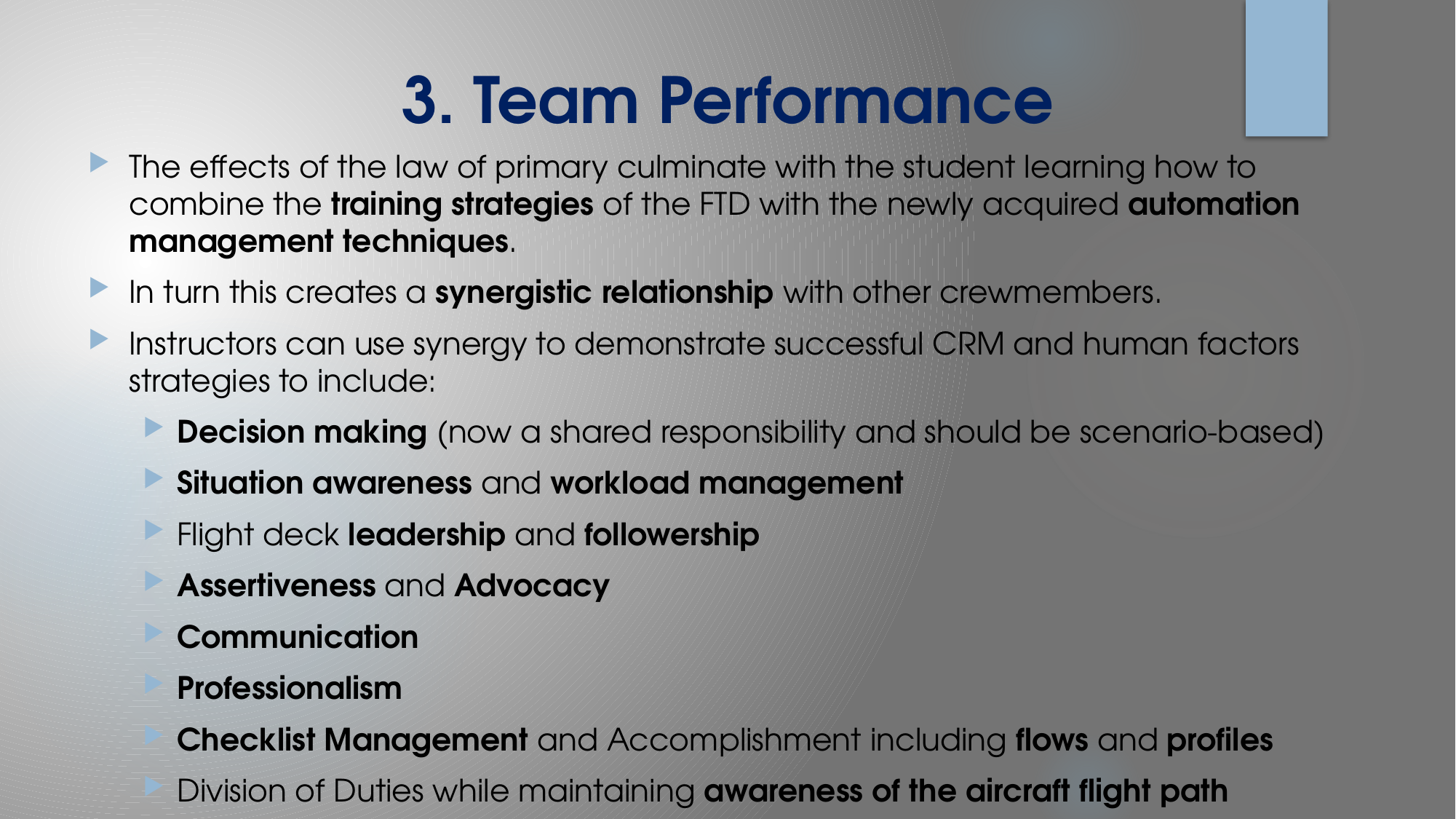

# 3. Team Performance
The effects of the law of primary culminate with the student learning how to combine the training strategies of the FTD with the newly acquired automation management techniques.
In turn this creates a synergistic relationship with other crewmembers.
Instructors can use synergy to demonstrate successful CRM and human factors strategies to include:
Decision making (now a shared responsibility and should be scenario-based)
Situation awareness and workload management
Flight deck leadership and followership
Assertiveness and Advocacy
Communication
Professionalism
Checklist Management and Accomplishment including flows and profiles
Division of Duties while maintaining awareness of the aircraft flight path